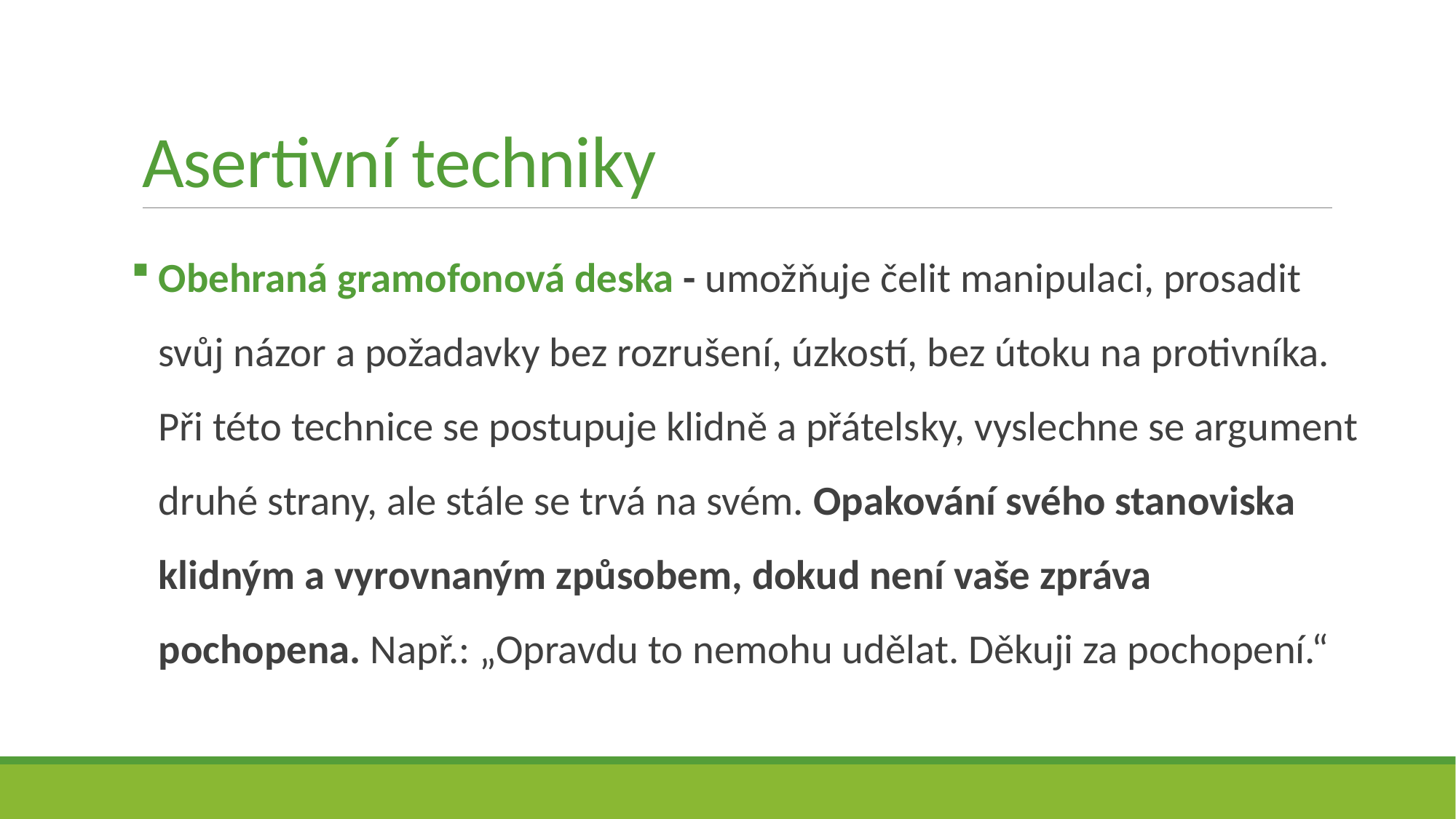

# Asertivní techniky
Obehraná gramofonová deska - umožňuje čelit manipulaci, prosadit svůj názor a požadavky bez rozrušení, úzkostí, bez útoku na protivníka. Při této technice se postupuje klidně a přátelsky, vyslechne se argument druhé strany, ale stále se trvá na svém. Opakování svého stanoviska klidným a vyrovnaným způsobem, dokud není vaše zpráva pochopena. Např.: „Opravdu to nemohu udělat. Děkuji za pochopení.“